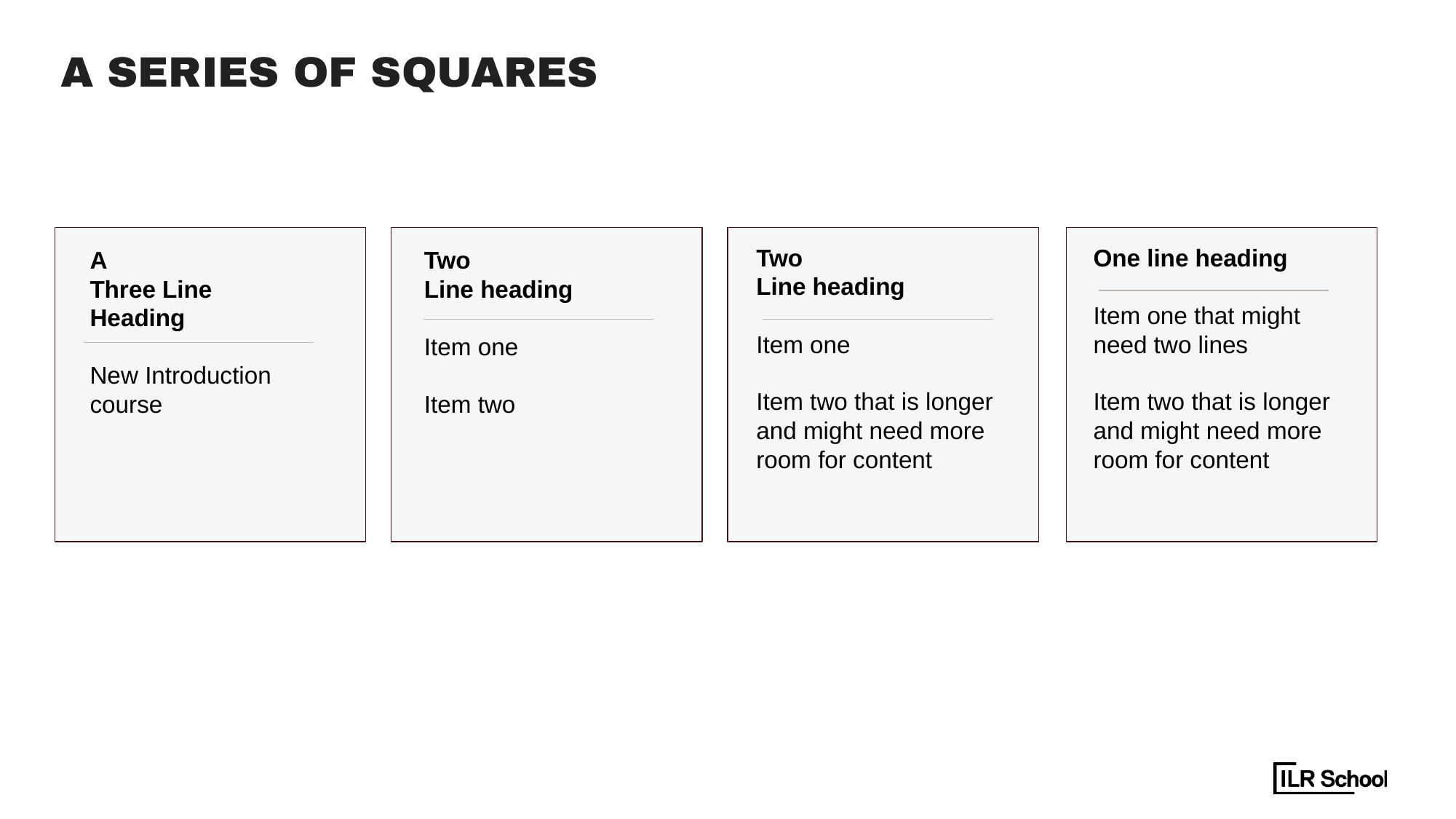

# A series of squares

A
Three Line
Heading

New Introduction course

Two
Line heading

Item one

Item two

Two
Line heading

Item one

Item two that is longer and might need more room for content

One line heading

Item one that might need two lines

Item two that is longer and might need more room for content